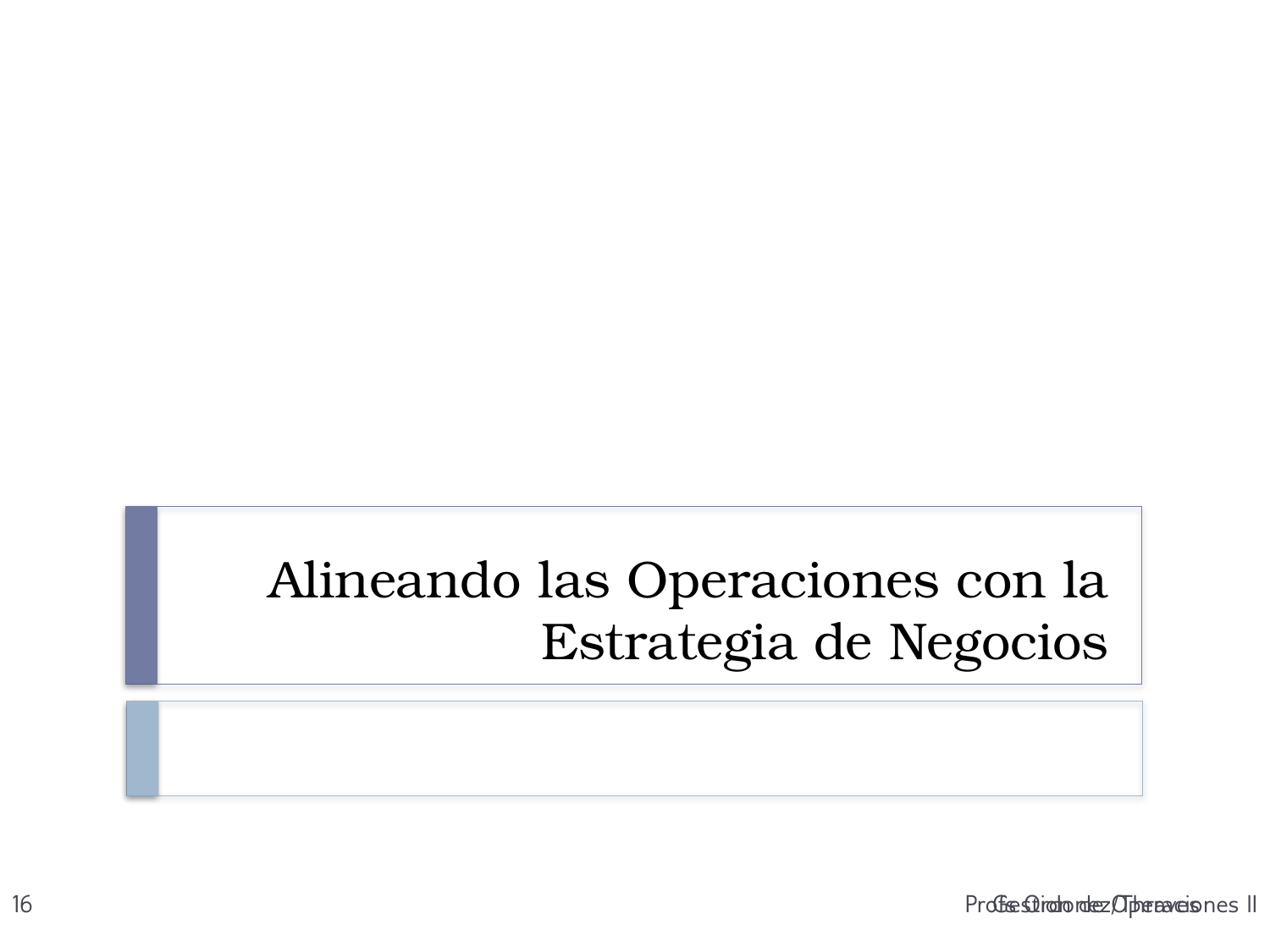

# Alineando las Operaciones con la Estrategia de Negocios

16
Gestion de Operaciones II
Profs Ordonez/Thraves